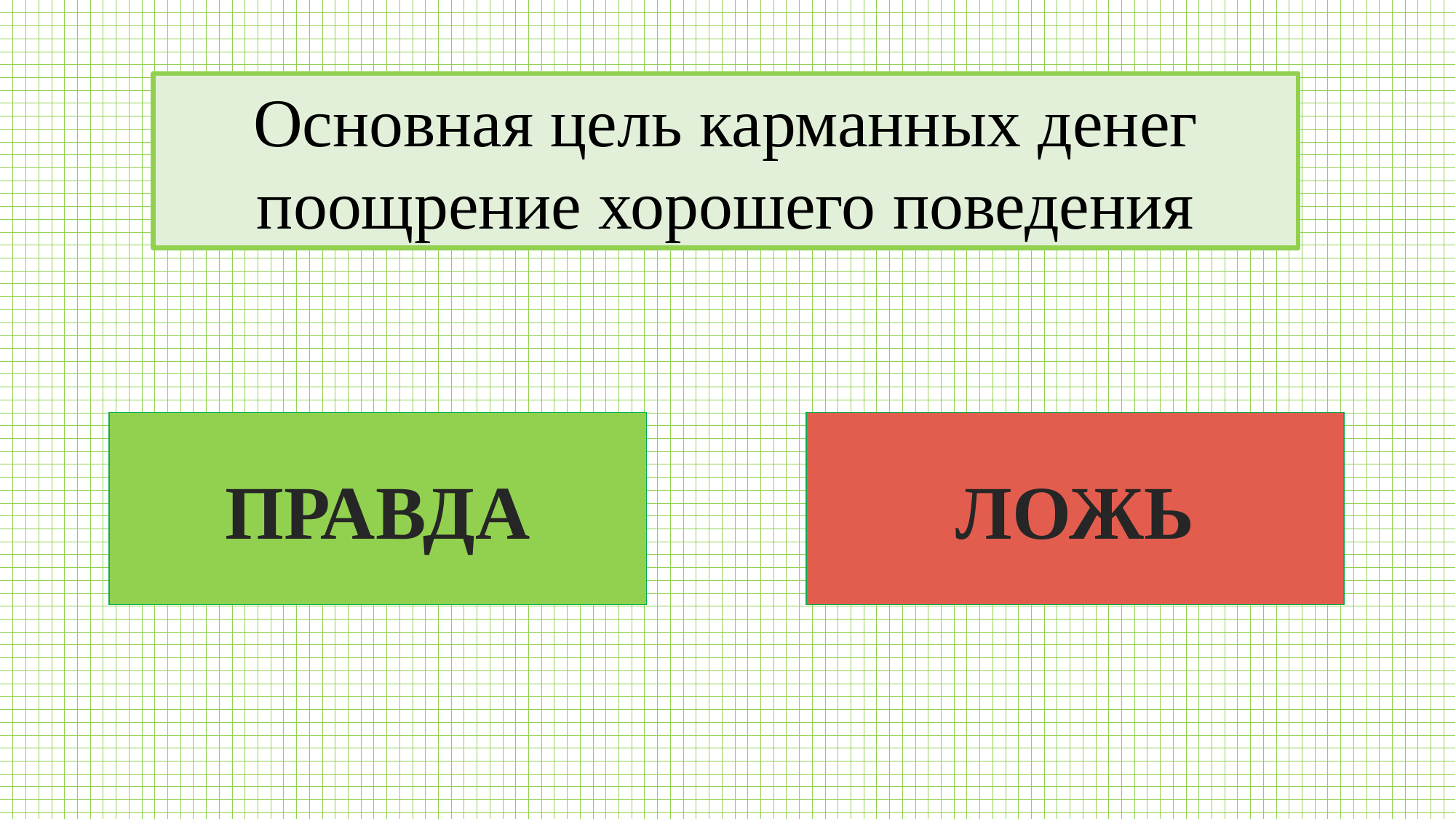

Основная цель карманных денег поощрение хорошего поведения
ПРАВДА
ЛОЖЬ